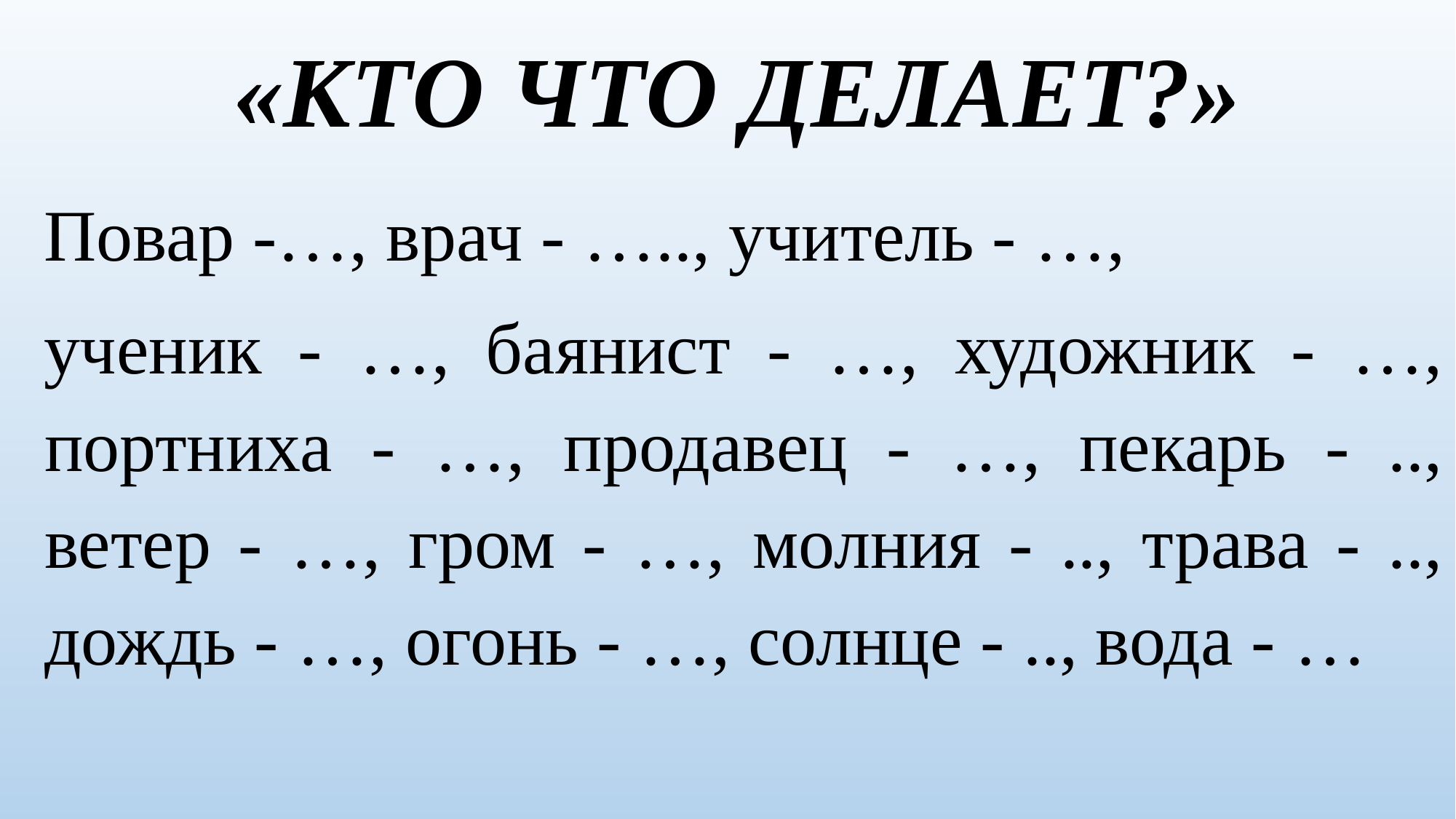

# «КТО ЧТО ДЕЛАЕТ?»
Повар -…, врач - ….., учитель - …,
ученик - …, баянист - …, художник - …, портниха - …, продавец - …, пекарь - .., ветер - …, гром - …, молния - .., трава - .., дождь - …, огонь - …, солнце - .., вода - …